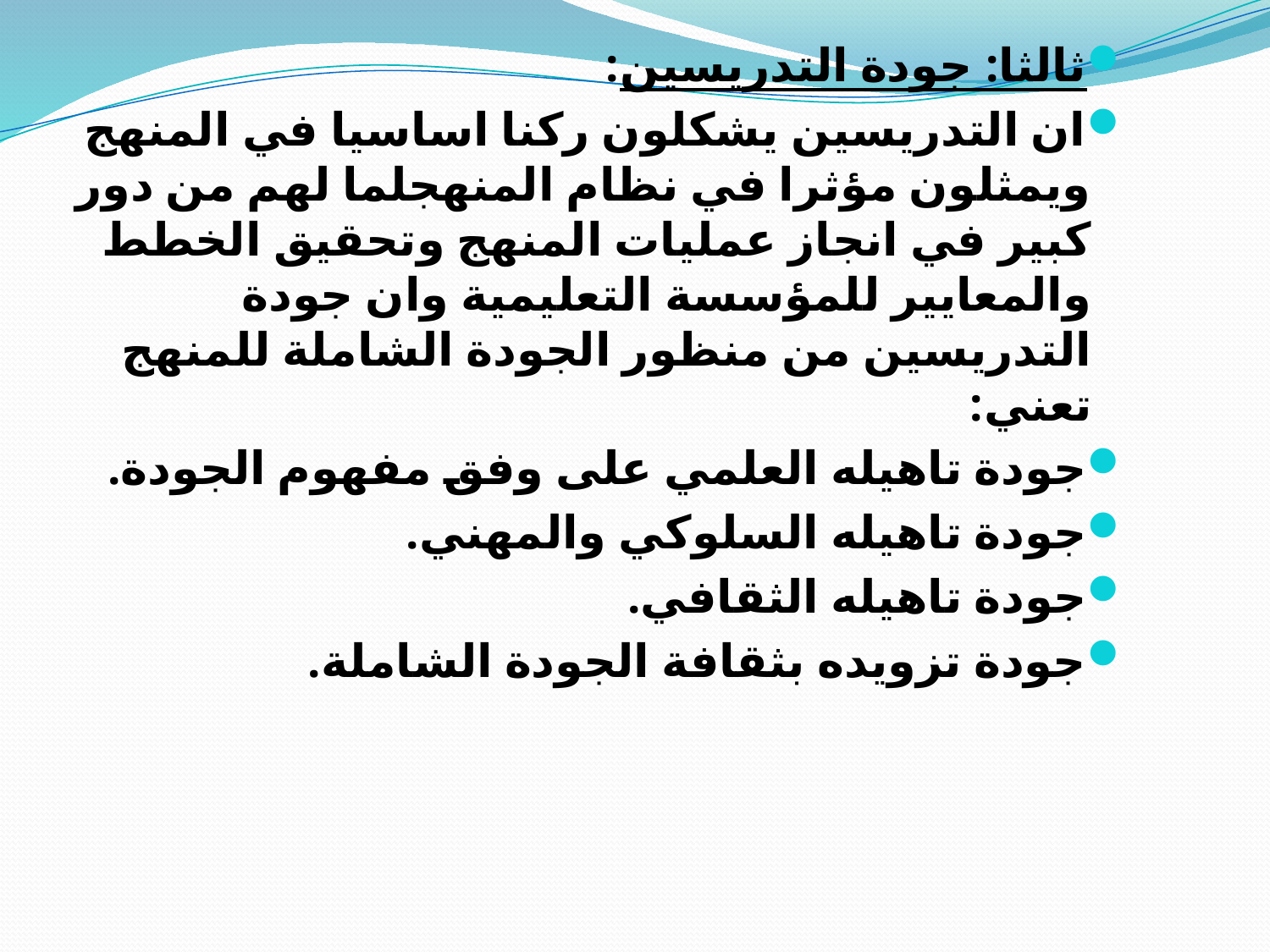

ثالثا: جودة التدريسين:
ان التدريسين يشكلون ركنا اساسيا في المنهج ويمثلون مؤثرا في نظام المنهجلما لهم من دور كبير في انجاز عمليات المنهج وتحقيق الخطط والمعايير للمؤسسة التعليمية وان جودة التدريسين من منظور الجودة الشاملة للمنهج تعني:
جودة تاهيله العلمي على وفق مفهوم الجودة.
جودة تاهيله السلوكي والمهني.
جودة تاهيله الثقافي.
جودة تزويده بثقافة الجودة الشاملة.